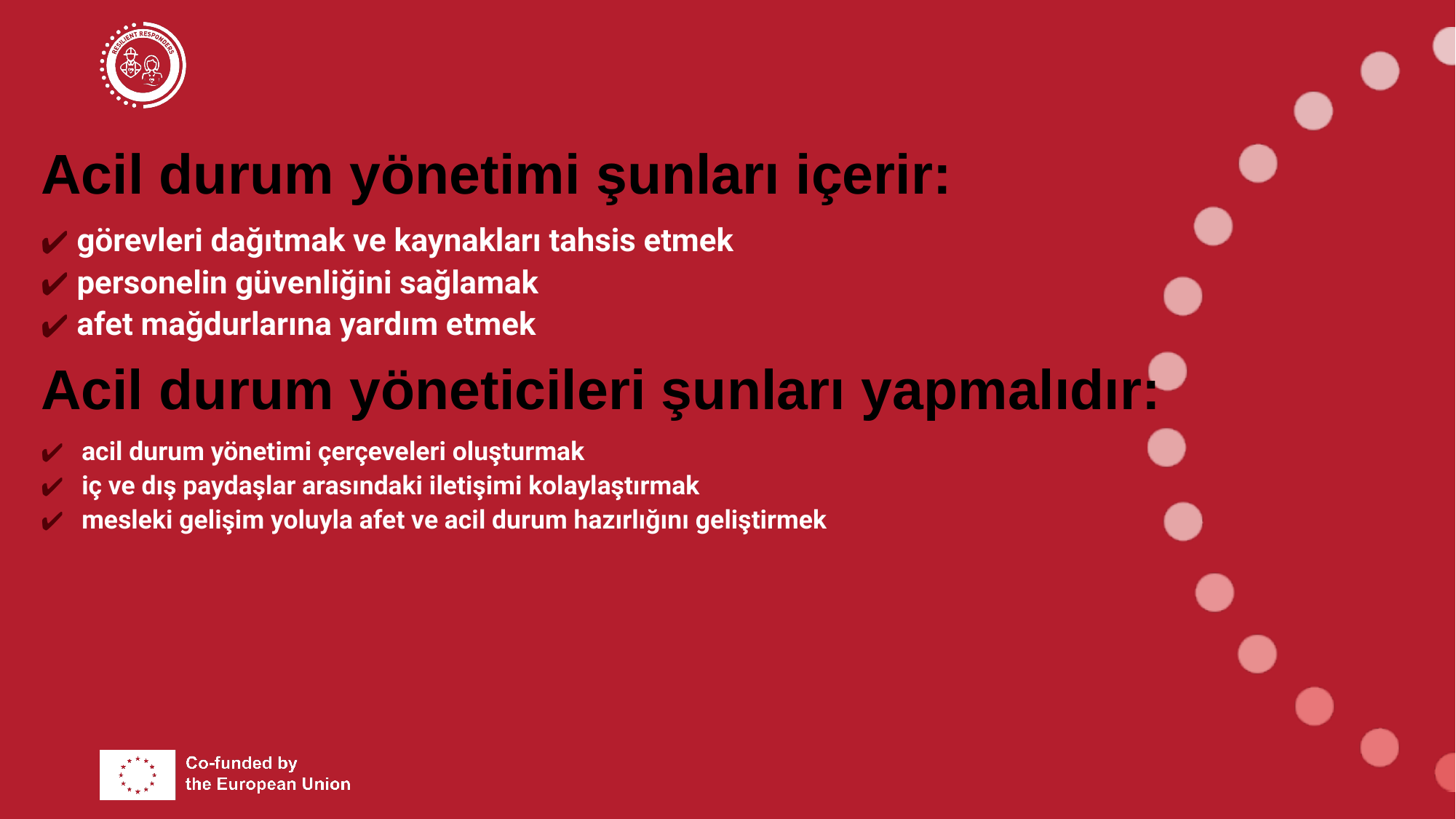

# Acil durum yönetimi şunları içerir:
görevleri dağıtmak ve kaynakları tahsis etmek
personelin güvenliğini sağlamak
afet mağdurlarına yardım etmek
Acil durum yöneticileri şunları yapmalıdır:
acil durum yönetimi çerçeveleri oluşturmak
iç ve dış paydaşlar arasındaki iletişimi kolaylaştırmak
mesleki gelişim yoluyla afet ve acil durum hazırlığını geliştirmek